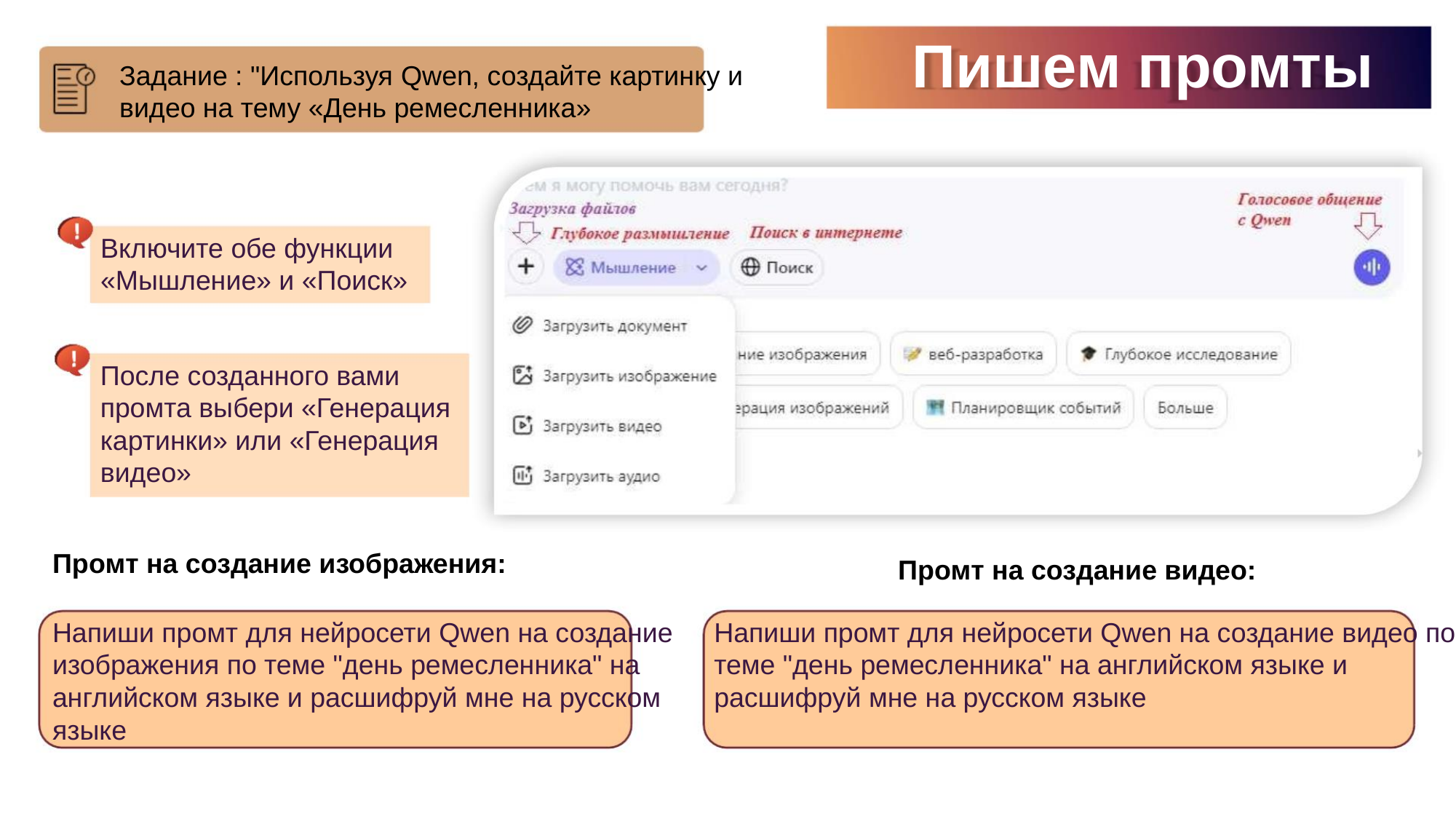

Пишем промты
Задание : "Используя Qwen, создайте картинку и
видео на тему «День ремесленника»
Включите обе функции
«Мышление» и «Поиск»
После созданного вами
промта выбери «Генерация
картинки» или «Генерация
видео»
Промт на создание изображения:
Промт на создание видео:
Напиши промт для нейросети Qwen на создание видео по
теме "день ремесленника" на английском языке и
расшифруй мне на русском языке
Напиши промт для нейросети Qwen на создание
изображения по теме "день ремесленника" на
английском языке и расшифруй мне на русском
языке